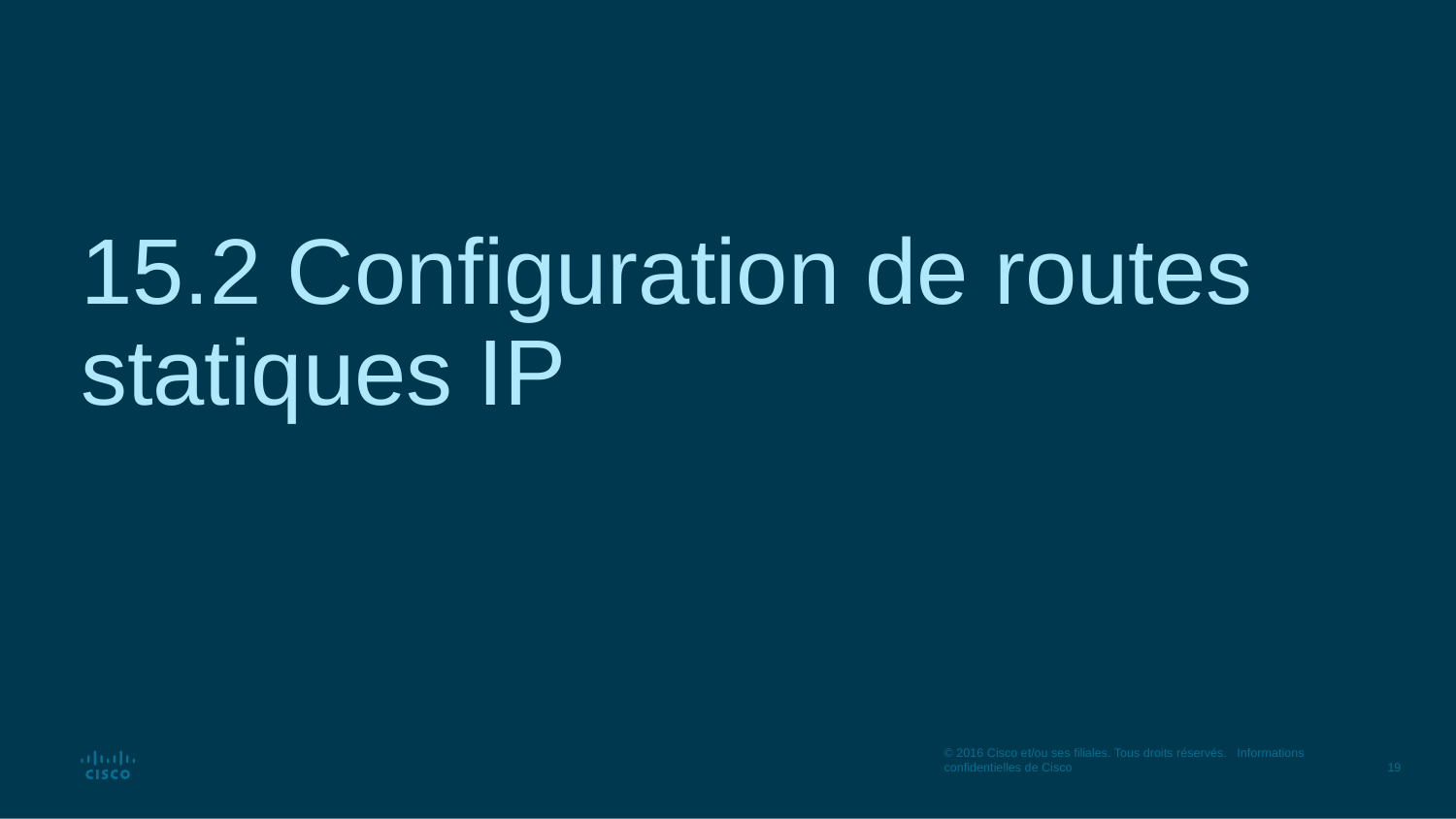

# 15.2 Configuration de routes statiques IP